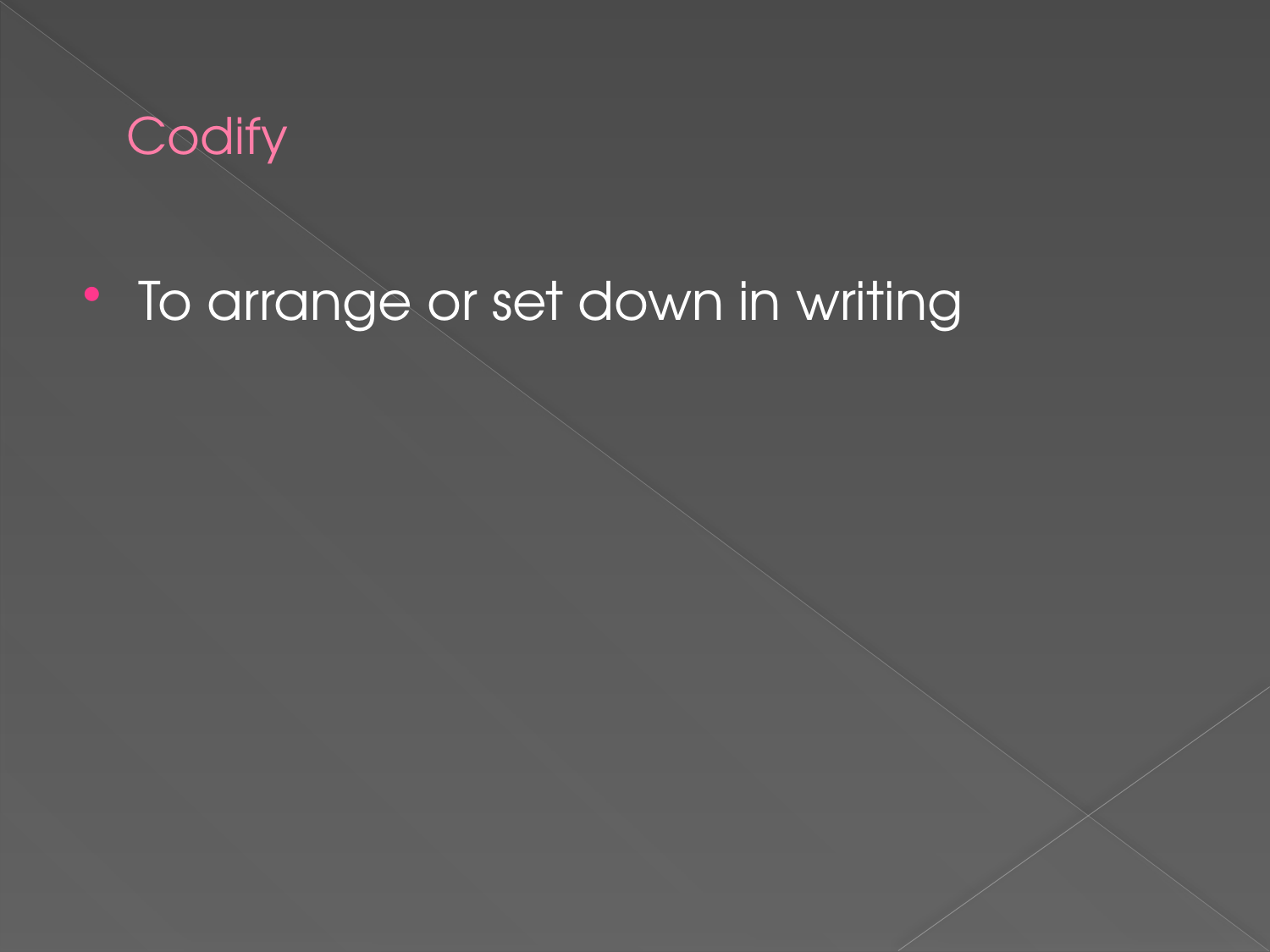

# Codify
To arrange or set down in writing